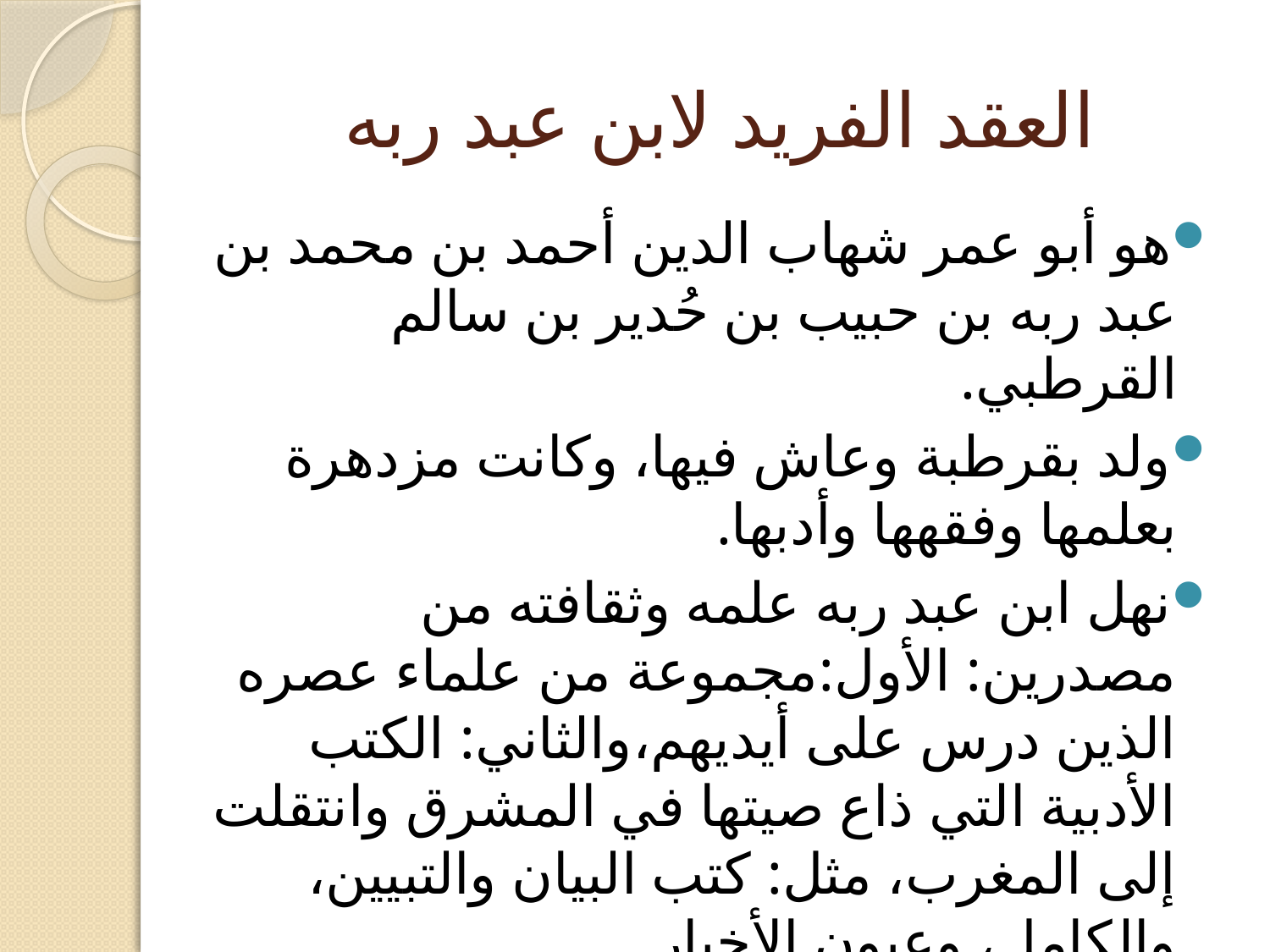

# العقد الفريد لابن عبد ربه
هو أبو عمر شهاب الدين أحمد بن محمد بن عبد ربه بن حبيب بن حُدير بن سالم القرطبي.
ولد بقرطبة وعاش فيها، وكانت مزدهرة بعلمها وفقهها وأدبها.
نهل ابن عبد ربه علمه وثقافته من مصدرين: الأول:مجموعة من علماء عصره الذين درس على أيديهم،والثاني: الكتب الأدبية التي ذاع صيتها في المشرق وانتقلت إلى المغرب، مثل: كتب البيان والتبيين، والكامل، وعيون الأخبار.